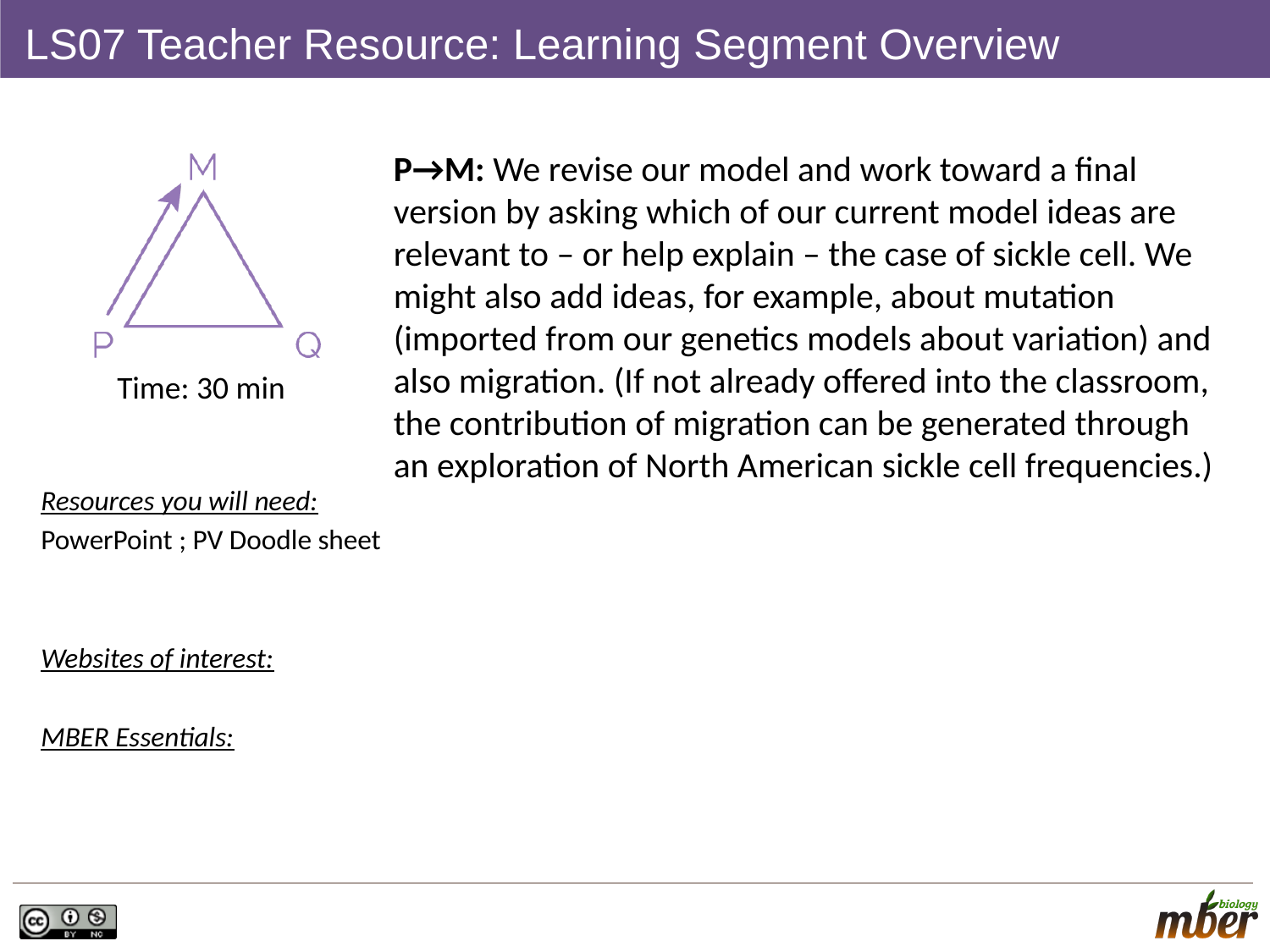

# LS07 Teacher Resource: Learning Segment Overview
P→M: We revise our model and work toward a final version by asking which of our current model ideas are relevant to – or help explain – the case of sickle cell. We might also add ideas, for example, about mutation (imported from our genetics models about variation) and also migration. (If not already offered into the classroom, the contribution of migration can be generated through an exploration of North American sickle cell frequencies.)
Time: 30 min
Resources you will need:
PowerPoint ; PV Doodle sheet

Websites of interest:

MBER Essentials: